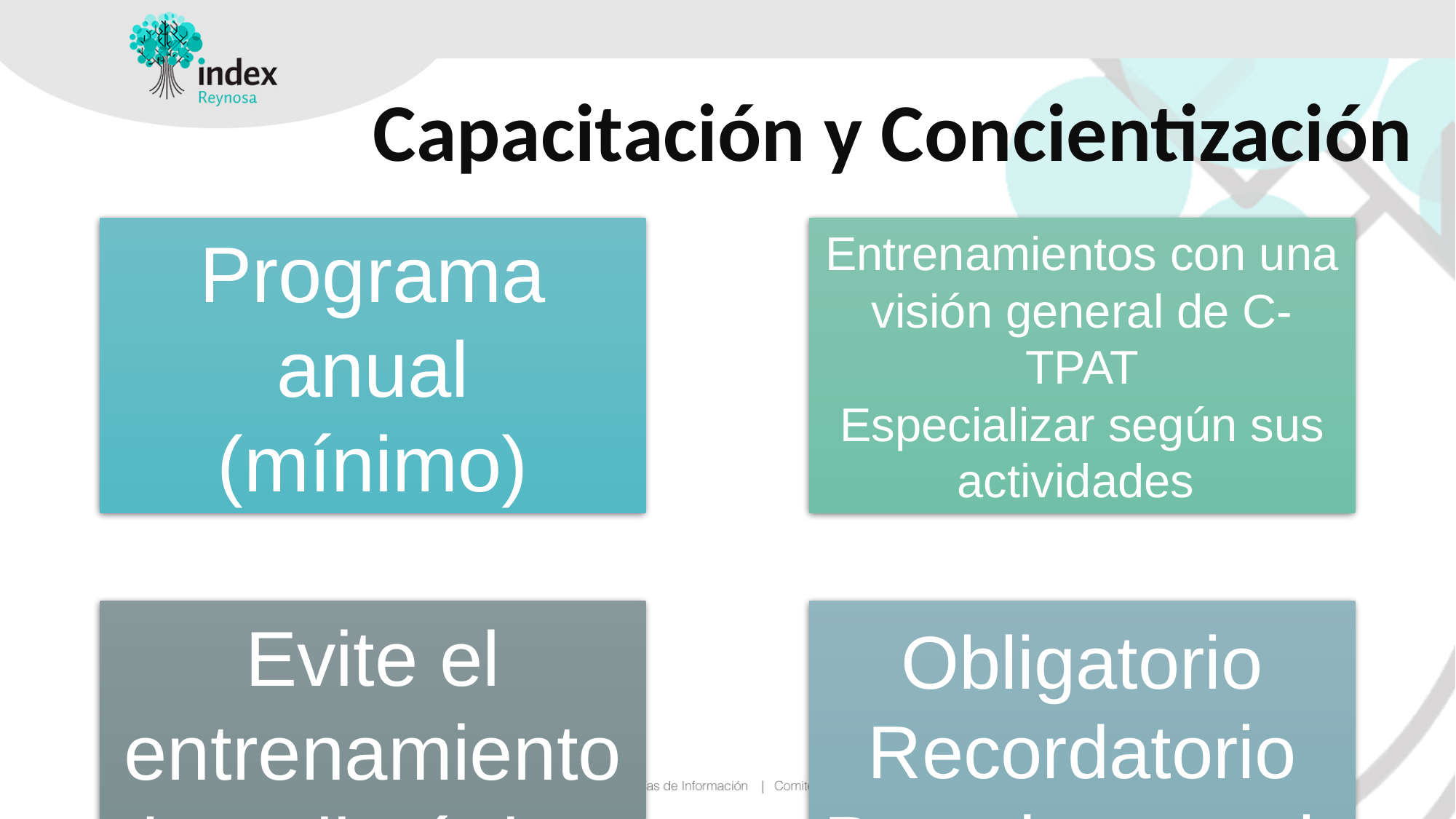

# Capacitación y Concientización
Programa anual (mínimo)
Entrenamientos con una visión general de C-TPAT
Especializar según sus actividades
Obligatorio
Recordatorio